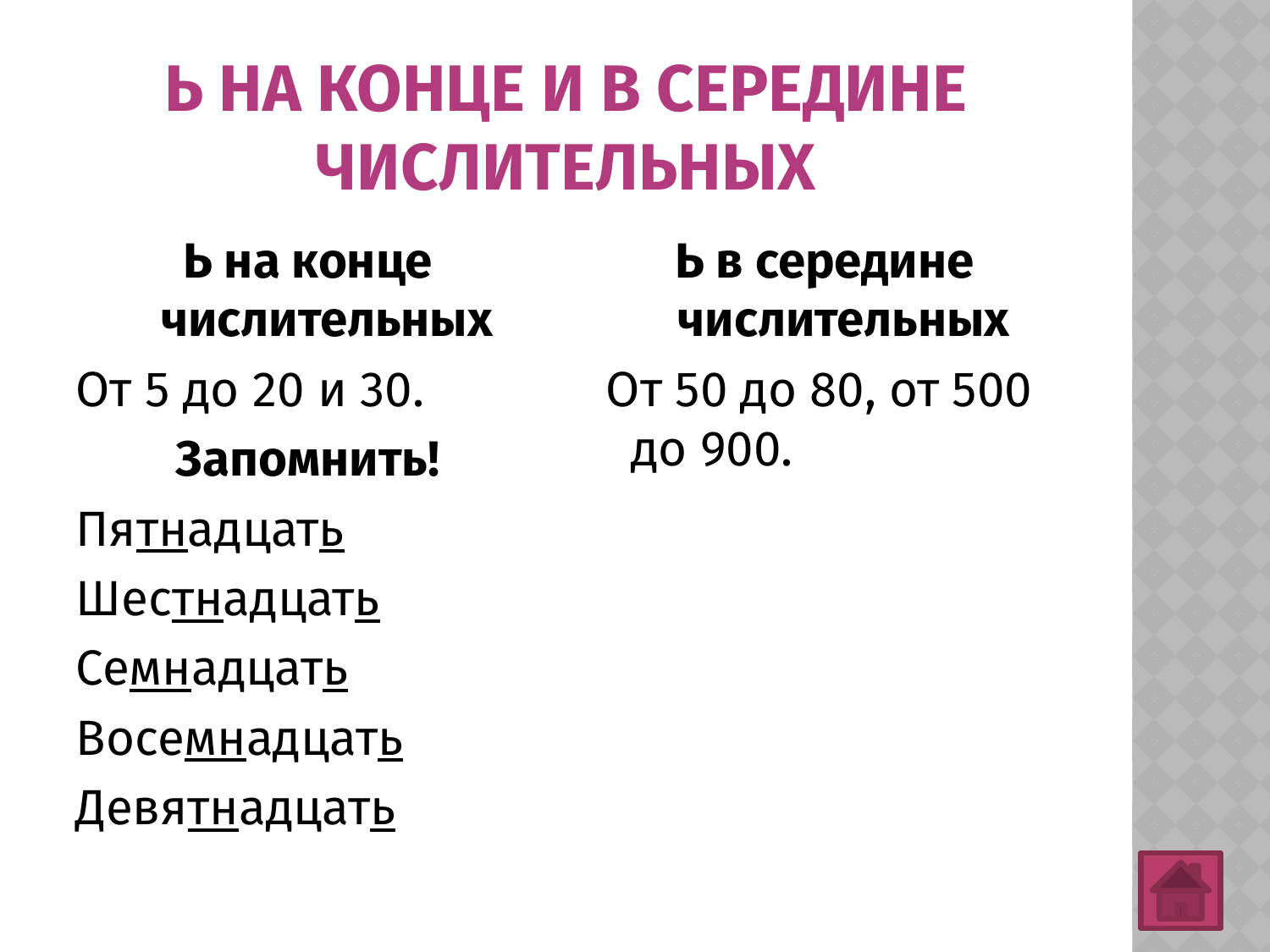

# Ь на конце и в середине числительных
Ь на конце числительных
От 5 до 20 и 30.
Запомнить!
Пятнадцать
Шестнадцать
Семнадцать
Восемнадцать
Девятнадцать

Ь в середине числительных
 От 50 до 80, от 500 до 900.